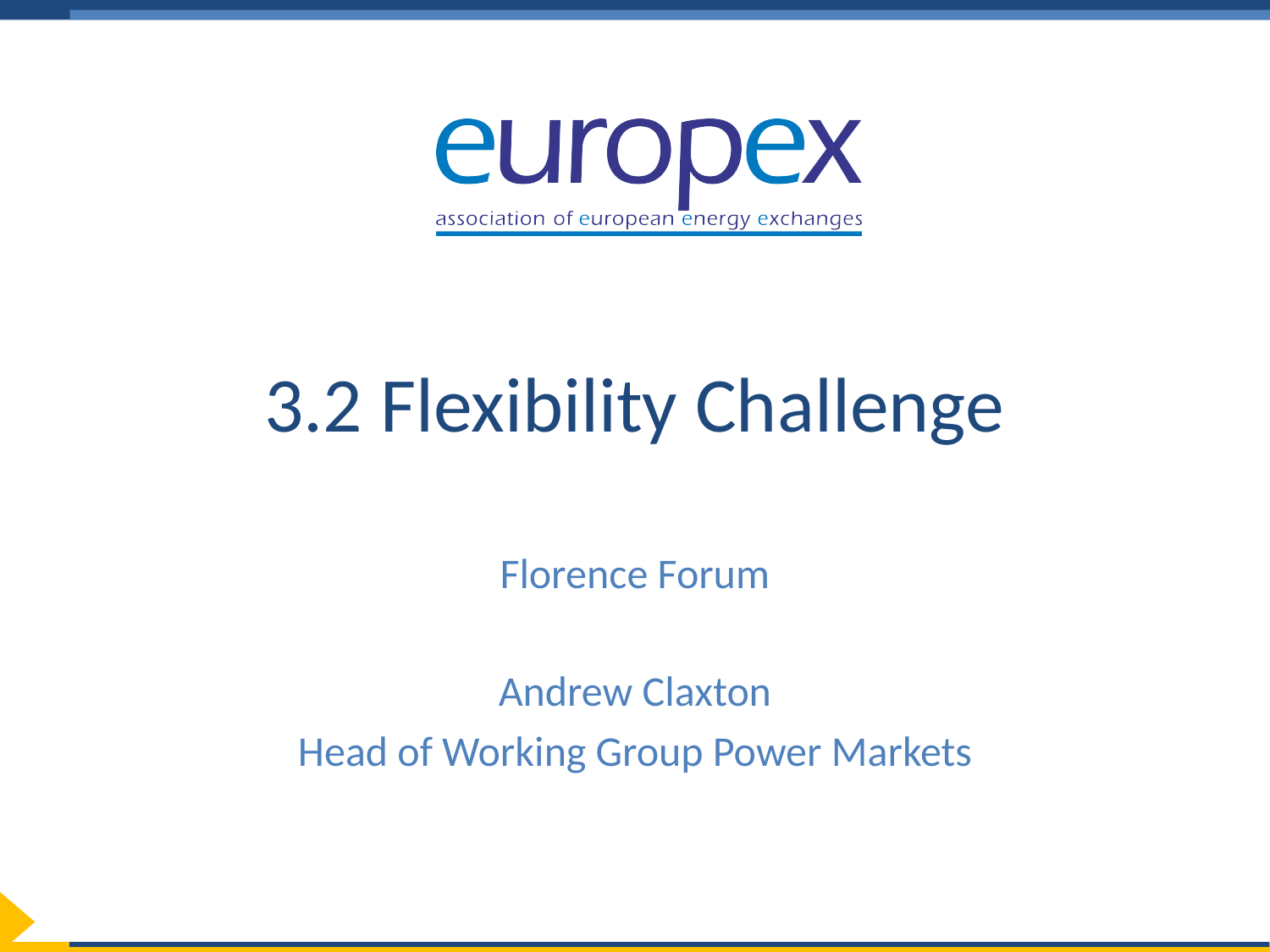

# 3.2 Flexibility Challenge
Florence Forum

Andrew Claxton
Head of Working Group Power Markets